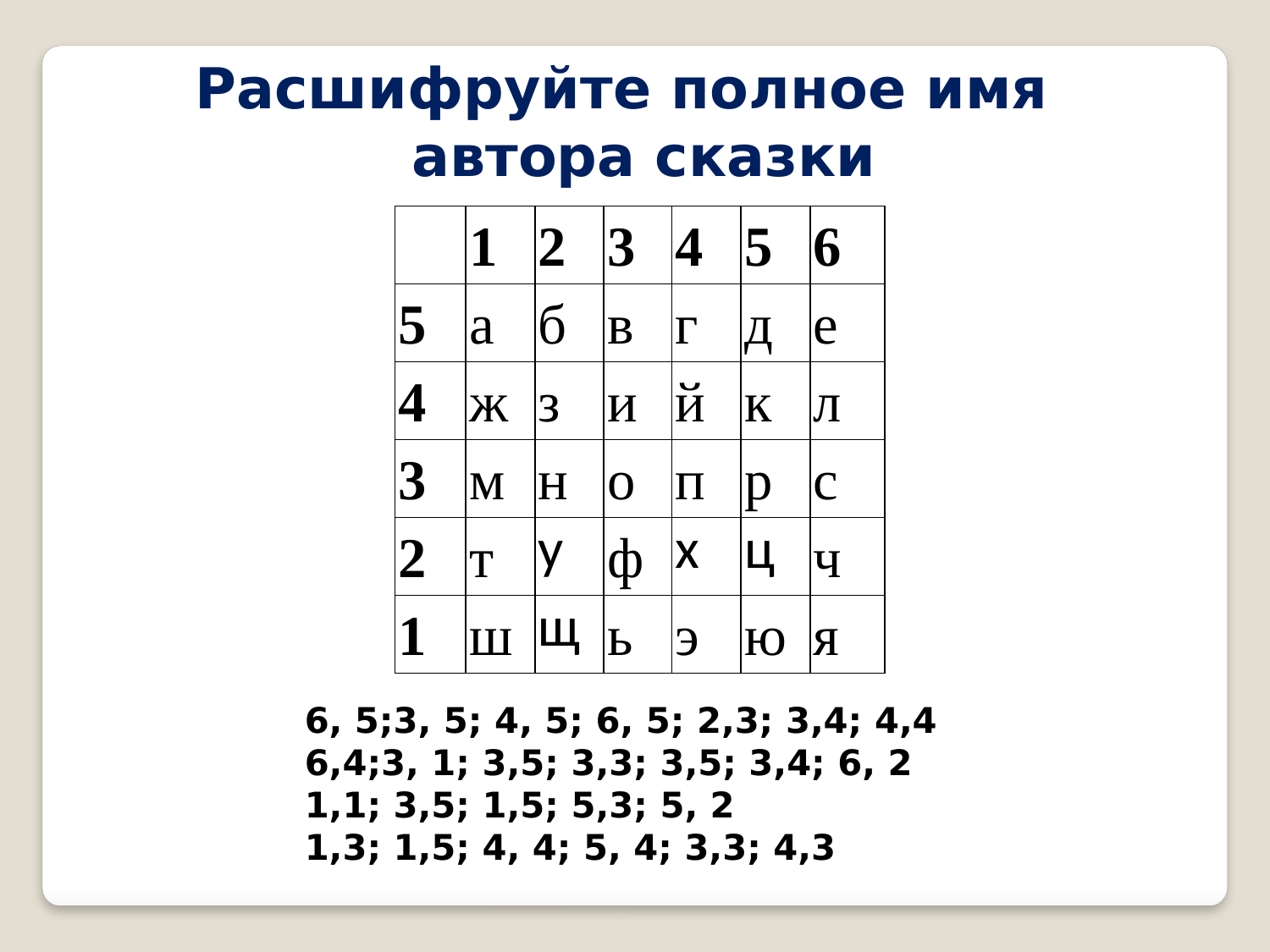

Расшифруйте полное имя
                  автора сказки

|  | 1 | 2 | 3 | 4 | 5 | 6 |
| --- | --- | --- | --- | --- | --- | --- |
| 5 | а | б | в | г | д | е |
| 4 | ж | з | и | й | к | л |
| 3 | м | н | о | п | р | с |
| 2 | т | у | ф | х | ц | ч |
| 1 | ш | щ | ь | э | ю | я |
 6, 5;3, 5; 4, 5; 6, 5; 2,3; 3,4; 4,4
 6,4;3, 1; 3,5; 3,3; 3,5; 3,4; 6, 2
 1,1; 3,5; 1,5; 5,3; 5, 2
 1,3; 1,5; 4, 4; 5, 4; 3,3; 4,3